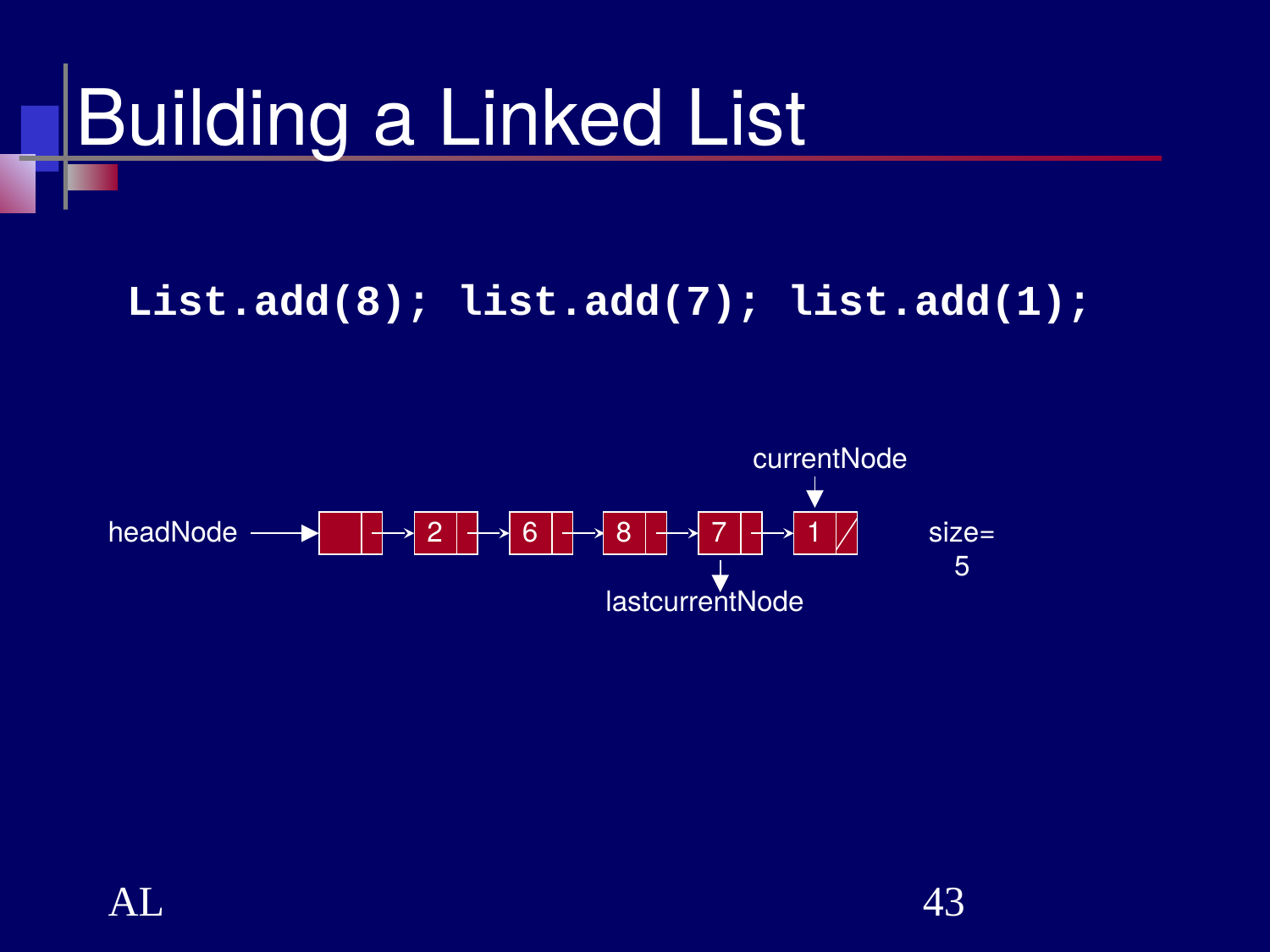

# Building a Linked List
  List.add(8); list.add(7); list.add(1);
currentNode
headNode
2
6
8
7

1
size=5

lastcurrentNode
AL
43